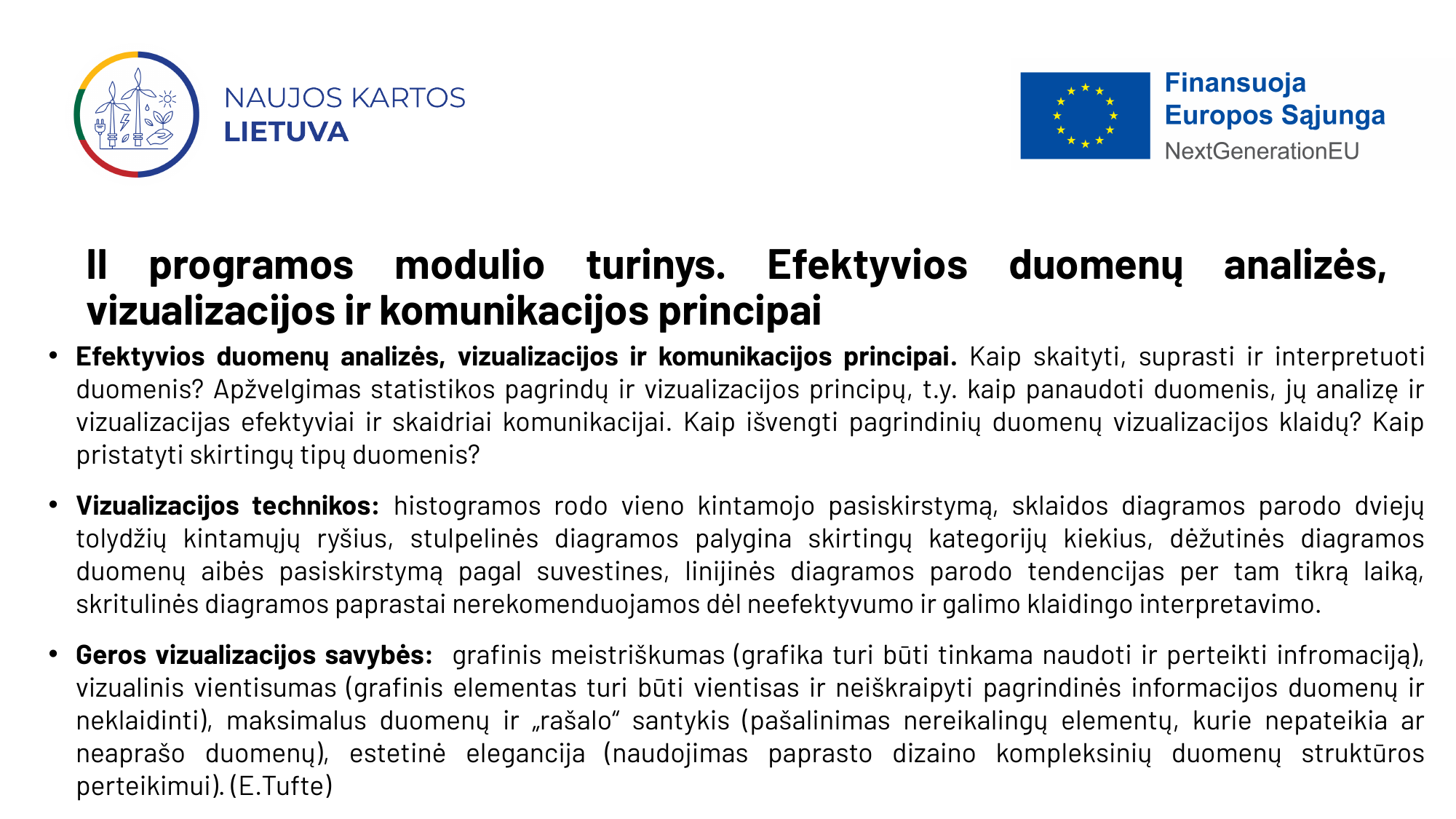

# II programos modulio turinys. Efektyvios duomenų analizės, vizualizacijos ir komunikacijos principai
Efektyvios duomenų analizės, vizualizacijos ir komunikacijos principai. Kaip skaityti, suprasti ir interpretuoti duomenis? Apžvelgimas statistikos pagrindų ir vizualizacijos principų, t.y. kaip panaudoti duomenis, jų analizę ir vizualizacijas efektyviai ir skaidriai komunikacijai. Kaip išvengti pagrindinių duomenų vizualizacijos klaidų? Kaip pristatyti skirtingų tipų duomenis?
Vizualizacijos technikos: histogramos rodo vieno kintamojo pasiskirstymą, sklaidos diagramos parodo dviejų tolydžių kintamųjų ryšius, stulpelinės diagramos palygina skirtingų kategorijų kiekius, dėžutinės diagramos duomenų aibės pasiskirstymą pagal suvestines, linijinės diagramos parodo tendencijas per tam tikrą laiką, skritulinės diagramos paprastai nerekomenduojamos dėl neefektyvumo ir galimo klaidingo interpretavimo.
Geros vizualizacijos savybės:  grafinis meistriškumas (grafika turi būti tinkama naudoti ir perteikti infromaciją), vizualinis vientisumas (grafinis elementas turi būti vientisas ir neiškraipyti pagrindinės informacijos duomenų ir neklaidinti), maksimalus duomenų ir „rašalo“ santykis (pašalinimas nereikalingų elementų, kurie nepateikia ar neaprašo duomenų), estetinė elegancija (naudojimas paprasto dizaino kompleksinių duomenų struktūros perteikimui). (E.Tufte)